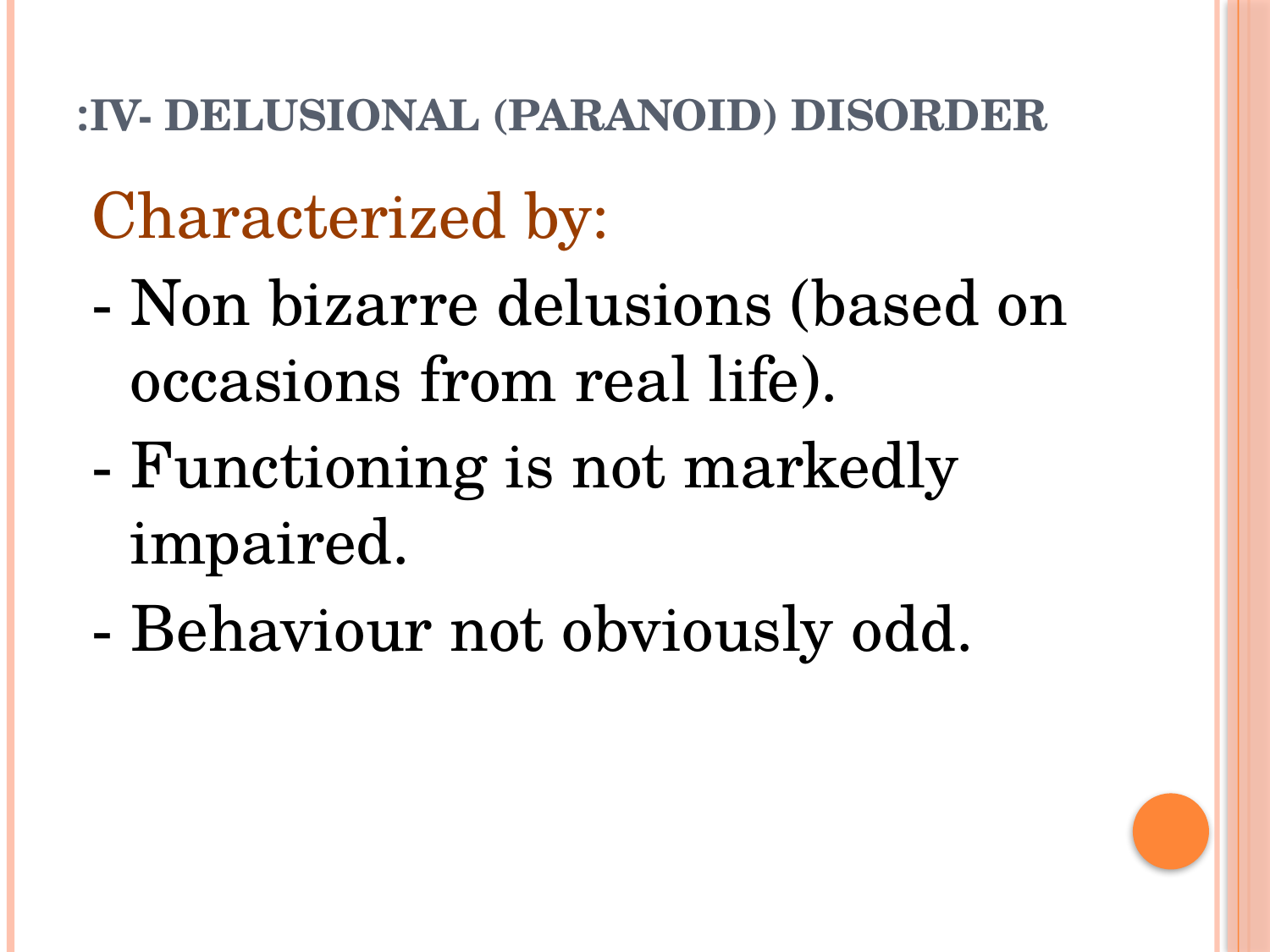

# IV- Delusional (Paranoid) Disorder:
Characterized by:
- Non bizarre delusions (based on occasions from real life).
- Functioning is not markedly impaired.
- Behaviour not obviously odd.